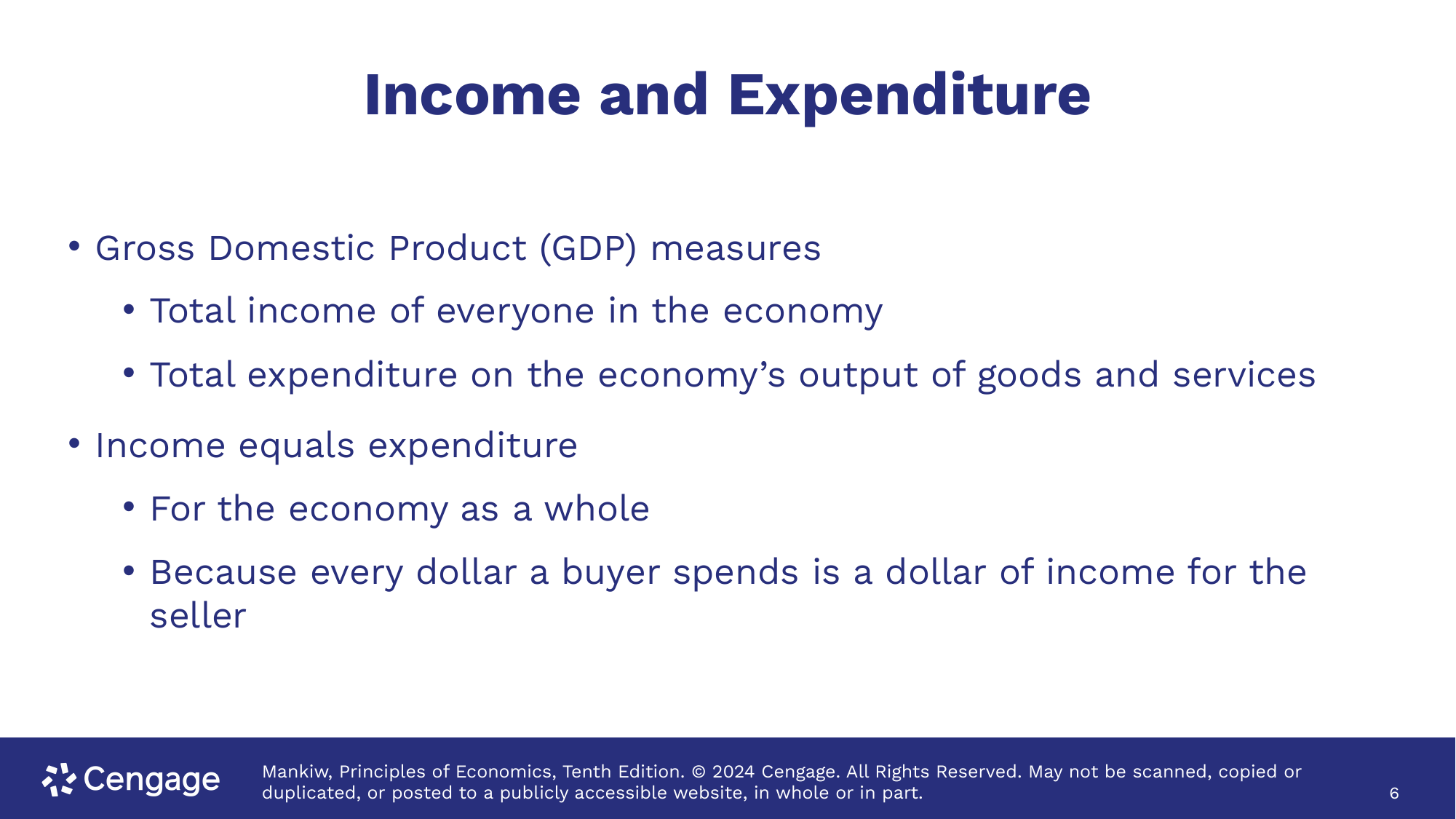

# Income and Expenditure
Gross Domestic Product (GDP) measures
Total income of everyone in the economy
Total expenditure on the economy’s output of goods and services
Income equals expenditure
For the economy as a whole
Because every dollar a buyer spends is a dollar of income for the seller